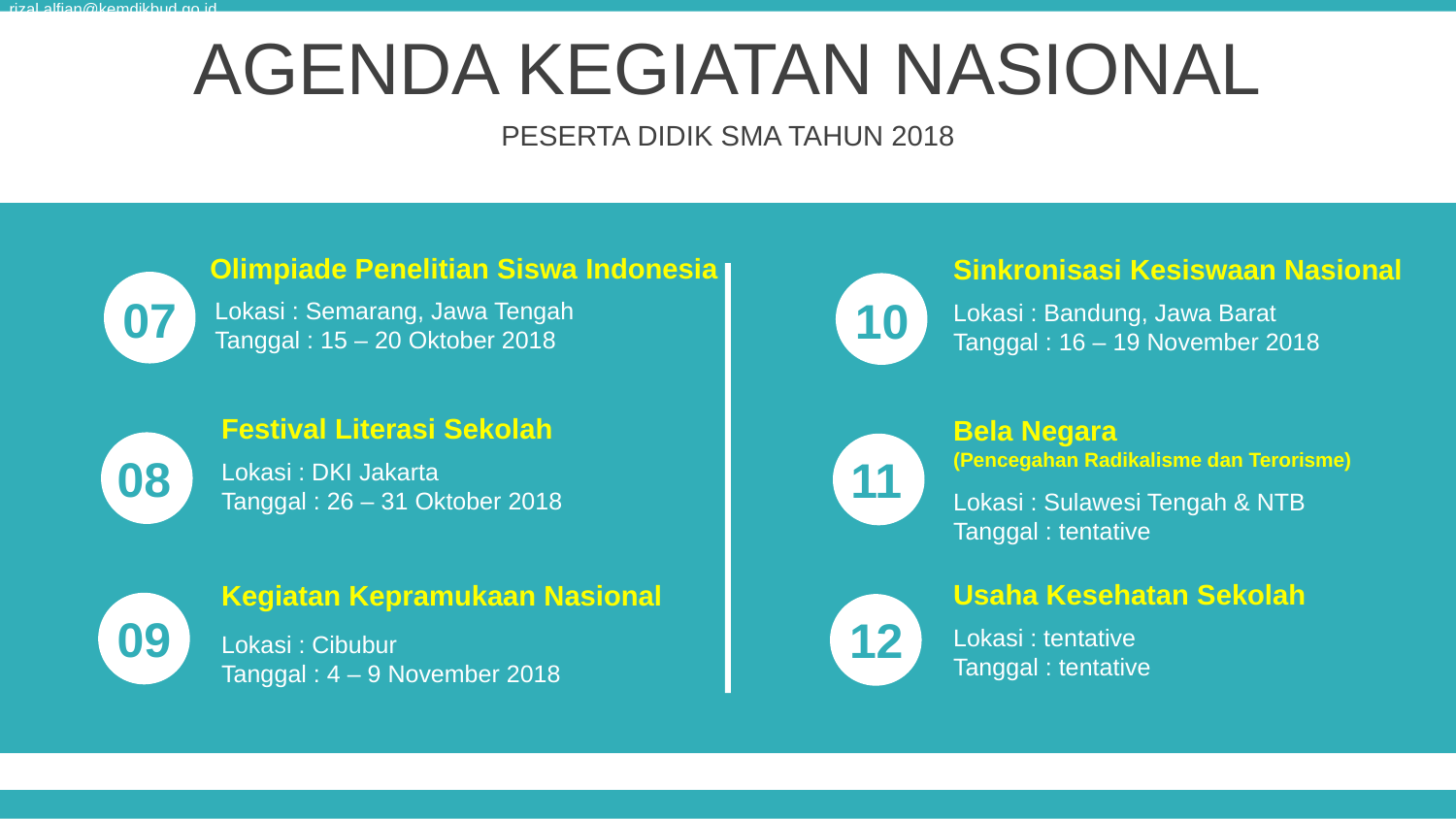

rizal.alfian@kemdikbud.go.id
AGENDA KEGIATAN NASIONAL
PESERTA DIDIK SMA TAHUN 2018

Olimpiade Penelitian Siswa Indonesia
Lokasi : Semarang, Jawa Tengah
Tanggal : 15 – 20 Oktober 2018
Sinkronisasi Kesiswaan Nasional
Lokasi : Bandung, Jawa Barat
Tanggal : 16 – 19 November 2018

07
10
Festival Literasi Sekolah
Lokasi : DKI Jakarta
Tanggal : 26 – 31 Oktober 2018
Bela Negara
(Pencegahan Radikalisme dan Terorisme)

Lokasi : Sulawesi Tengah & NTB
Tanggal : tentative

08
11
Usaha Kesehatan Sekolah
Lokasi : tentative
Tanggal : tentative
Kegiatan Kepramukaan Nasional
Lokasi : Cibubur
Tanggal : 4 – 9 November 2018

09
12